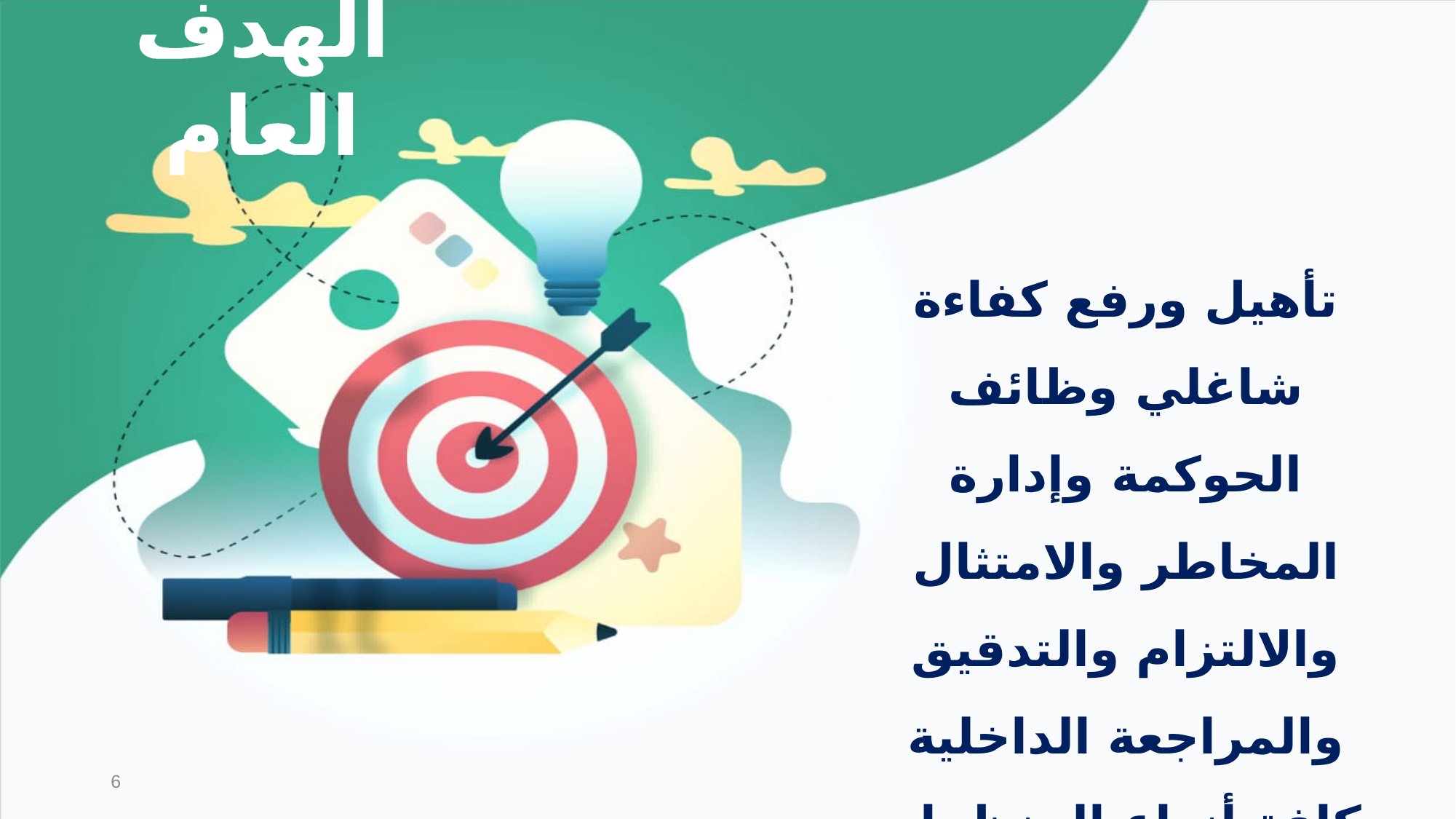

الهدف العام
تأهيل ورفع كفاءة شاغلي وظائف الحوكمة وإدارة المخاطر والامتثال والالتزام والتدقيق والمراجعة الداخلية بكافة أنواع المنظمات طبقاً للمعايير العالمية بما ينعكس على تحسين أداء وكفاءة تشغيل المنظمات المعنية
6